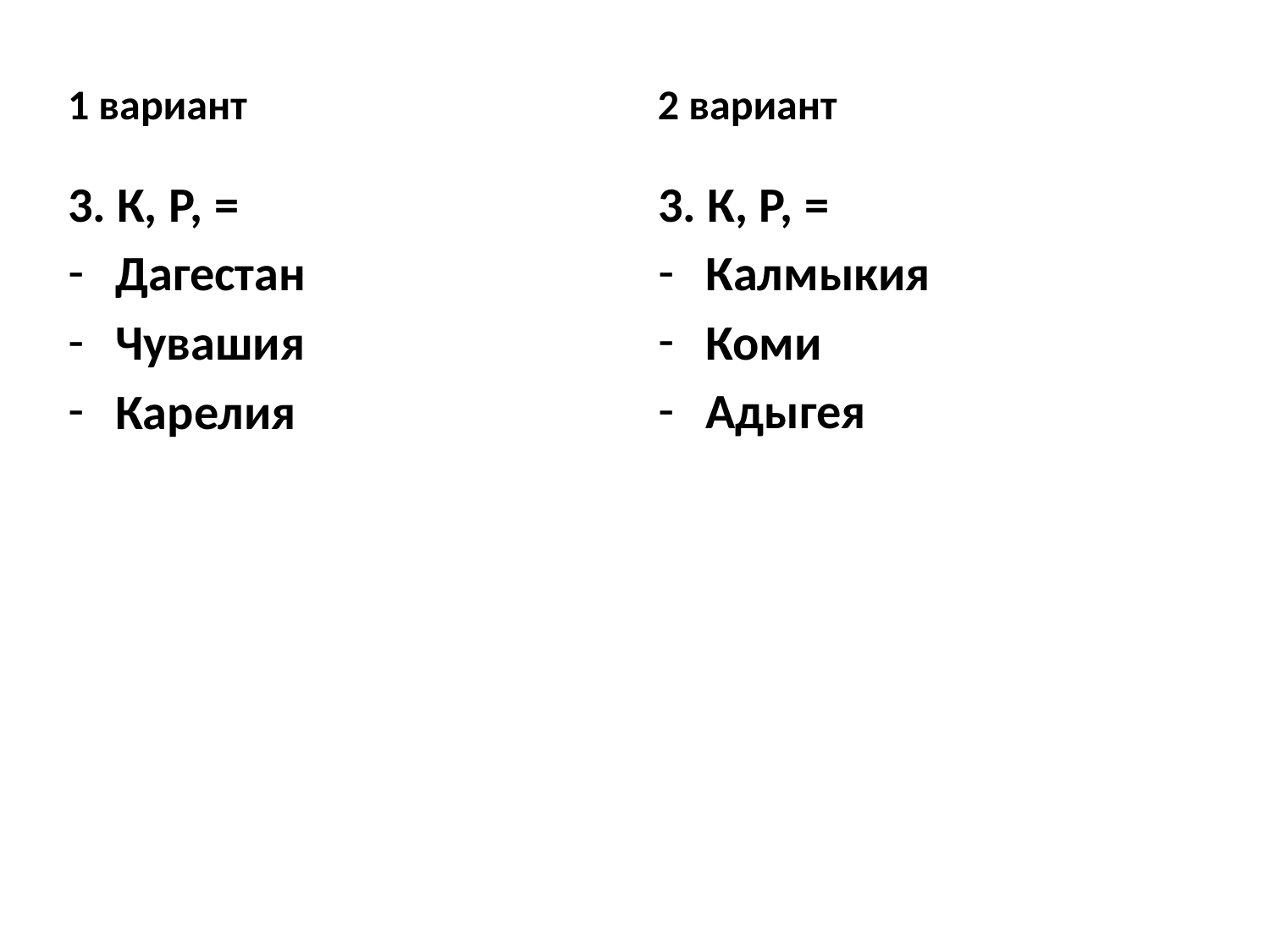

1 вариант
2 вариант
3. К, Р, =
Дагестан
Чувашия
Карелия
3. К, Р, =
Калмыкия
Коми
Адыгея